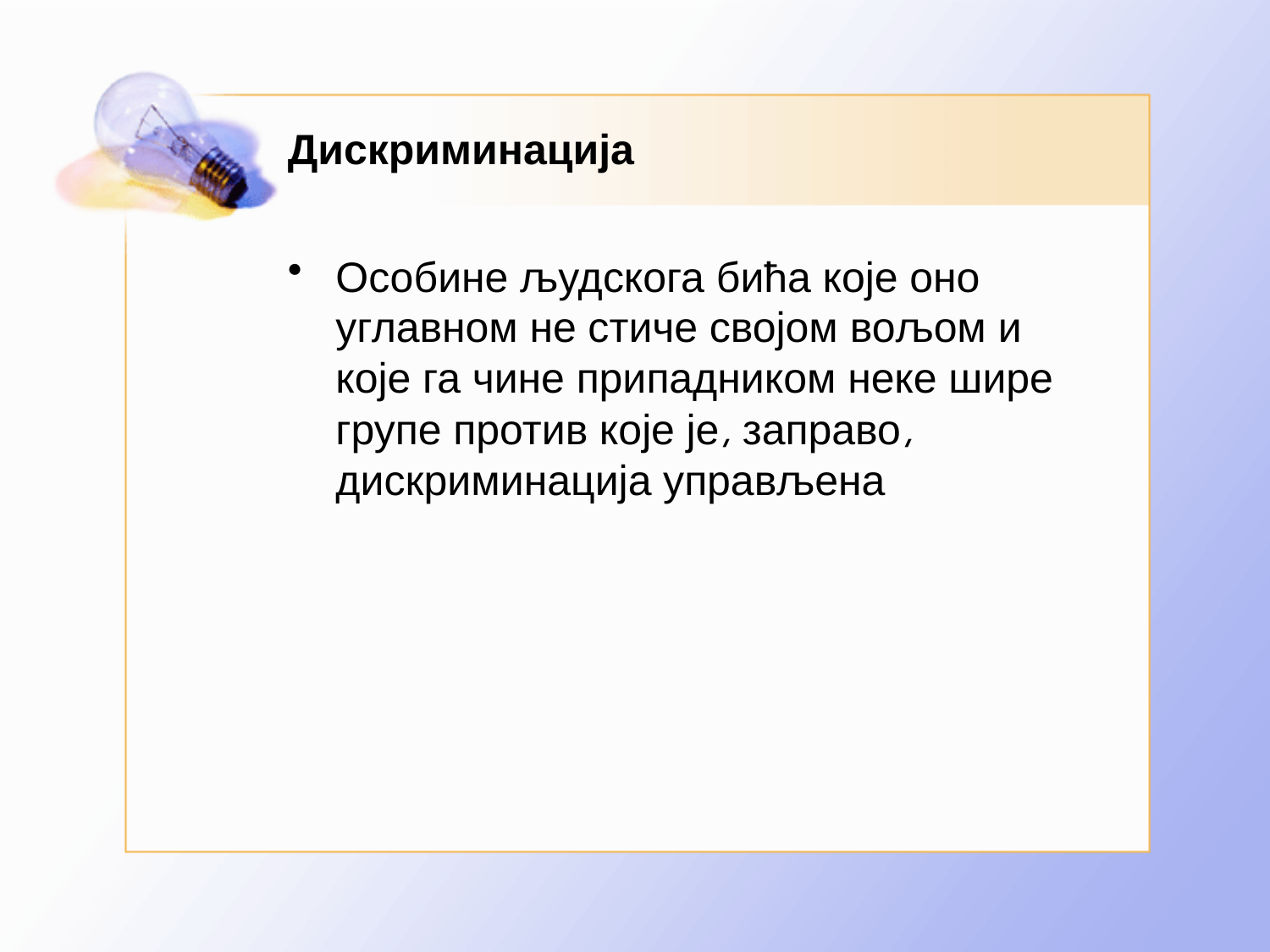

# Дискриминација
Особине људскога бића које оно углавном не стиче својом вољом и које га чине припадником неке шире групе против које је, заправо, дискриминација управљена